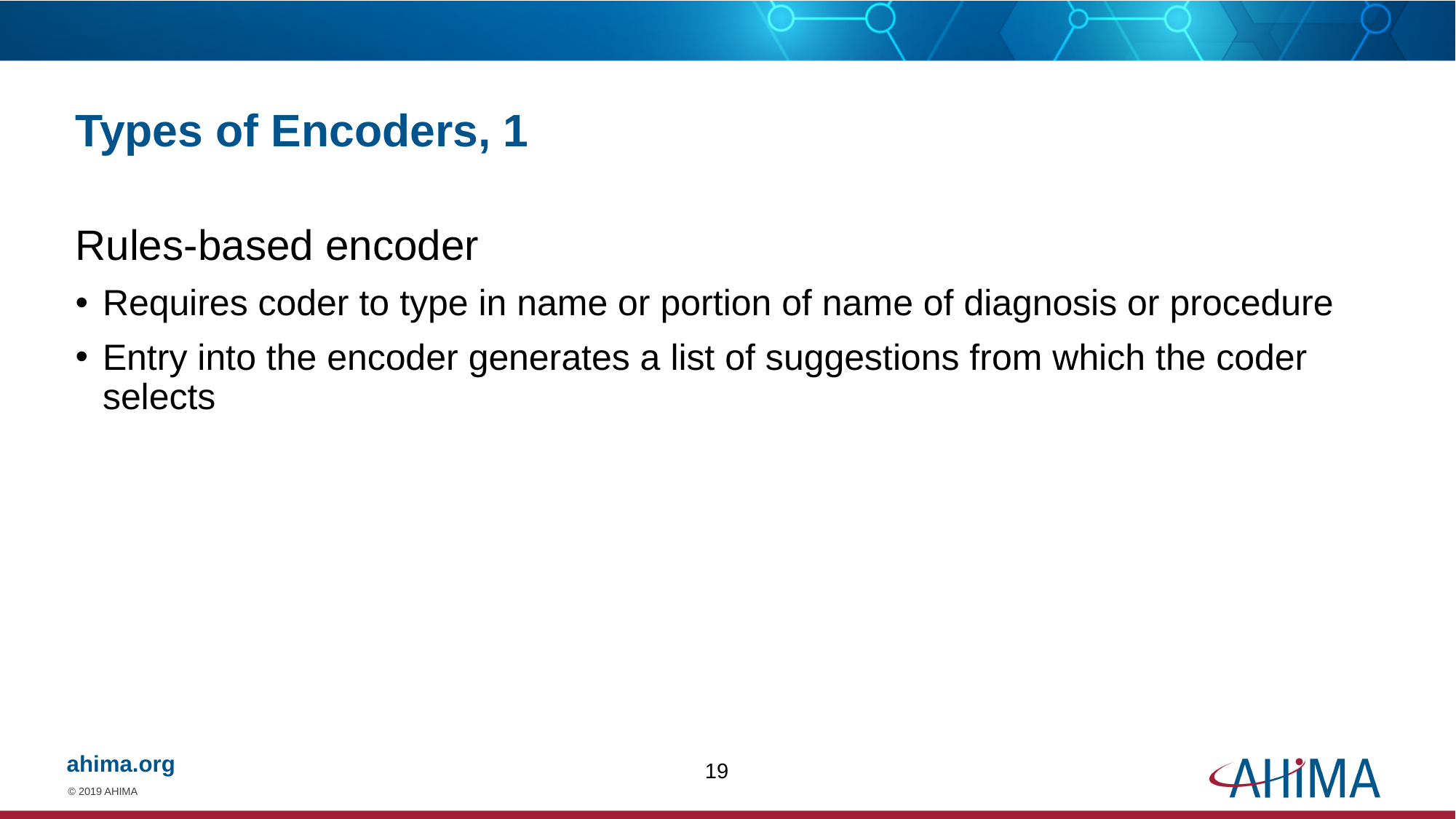

# Types of Encoders, 1
Rules-based encoder
Requires coder to type in name or portion of name of diagnosis or procedure
Entry into the encoder generates a list of suggestions from which the coder selects